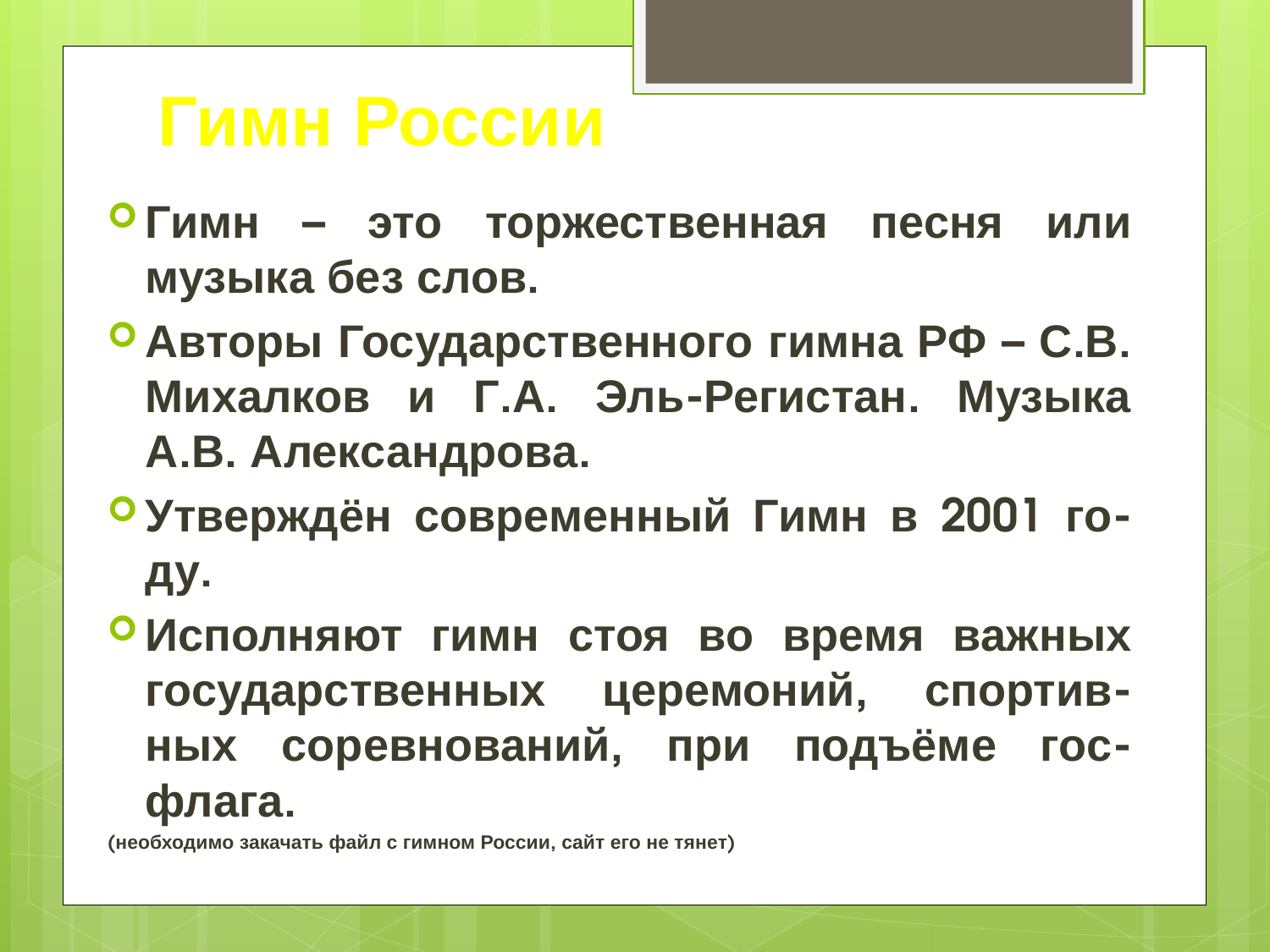

# Гимн России
Гимн – это торжественная песня или музыка без слов.
Авторы Государственного гимна РФ – С.В. Михалков и Г.А. Эль-Регистан. Музыка А.В. Александрова.
Утверждён современный Гимн в 2001 го-ду.
Исполняют гимн стоя во время важных государственных церемоний, спортив-ных соревнований, при подъёме гос-флага.
(необходимо закачать файл с гимном России, сайт его не тянет)